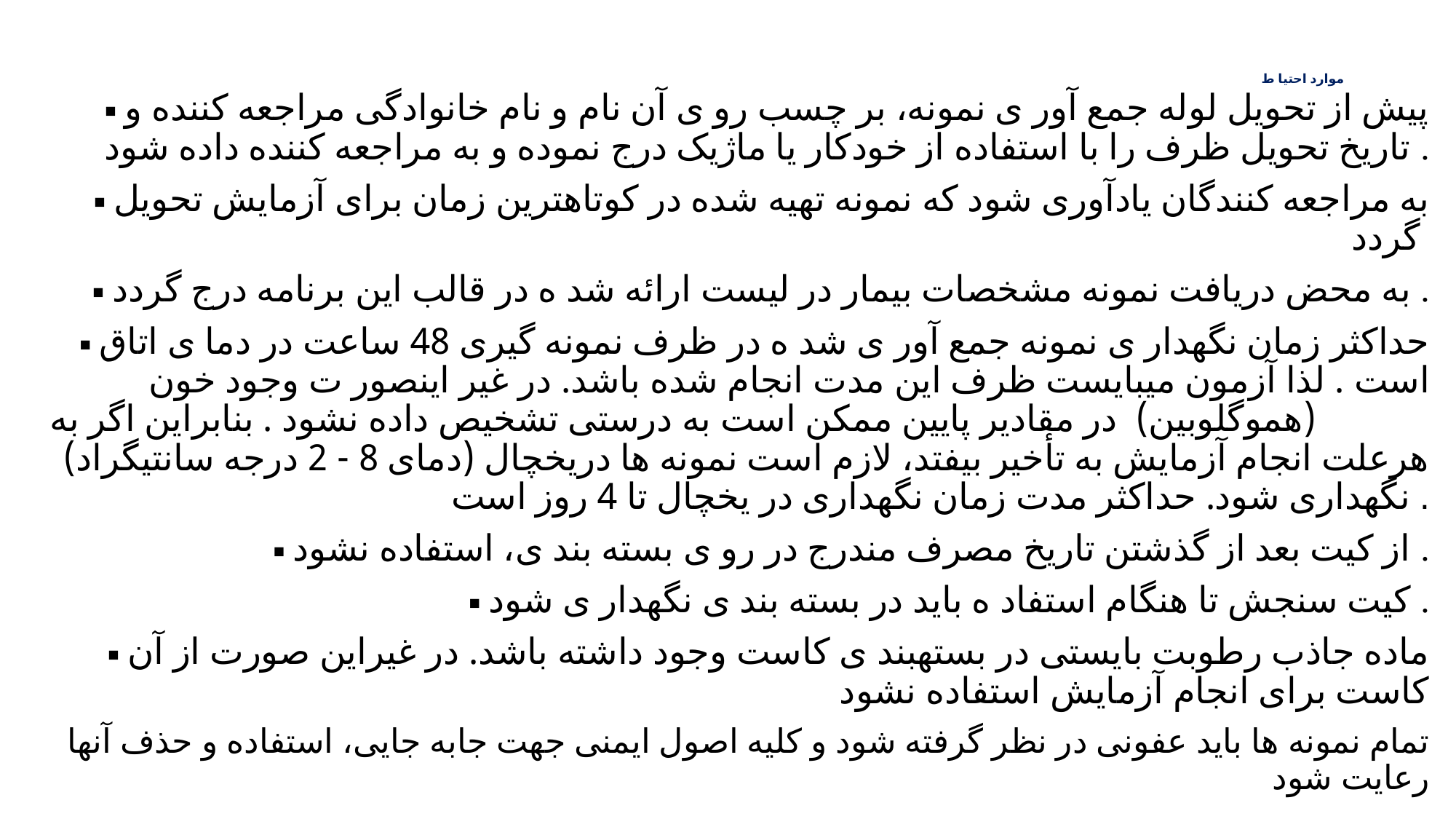

# موارد احتیا ط
▪ پیش از تحویل لوله جمع آور ی نمونه، بر چسب رو ی آن نام و نام خانوادگی مراجعه کننده و تاریخ تحویل ظرف را با استفاده از خودکار یا ماژیک درج نموده و به مراجعه کننده داده شود .
▪ به مراجعه کنندگان یادآوری شود که نمونه تهیه شده در کوتاهترین زمان برای آزمایش تحویل گردد
▪ به محض دریافت نمونه مشخصات بیمار در لیست ارائه شد ه در قالب این برنامه درج گردد .
▪ حداکثر زمان نگهدار ی نمونه جمع آور ی شد ه در ظرف نمونه گیری 48 ساعت در دما ی اتاق است . لذا آزمون میبایست ظرف این مدت انجام شده باشد. در غیر اینصور ت وجود خون (هموگلوبین)  در مقادیر پایین ممکن است به درستی تشخیص داده نشود . بنابراین اگر به هرعلت انجام آزمایش به تأخیر بیفتد، لازم است نمونه ها دریخچال (دمای 8 - 2 درجه سانتیگراد) نگهداری شود. حداکثر مدت زمان نگهداری در یخچال تا 4 روز است .
▪ از کیت بعد از گذشتن تاریخ مصرف مندرج در رو ی بسته بند ی، استفاده نشود .
▪ کیت سنجش تا هنگام استفاد ه باید در بسته بند ی نگهدار ی شود .
▪ ماده جاذب رطوبت بایستی در بستهبند ی کاست وجود داشته باشد. در غیراین صورت از آن کاست برای انجام آزمایش استفاده نشود
تمام نمونه ها باید عفونی در نظر گرفته شود و کلیه اصول ایمنی جهت جابه جایی، استفاده و حذف آنها رعایت شود